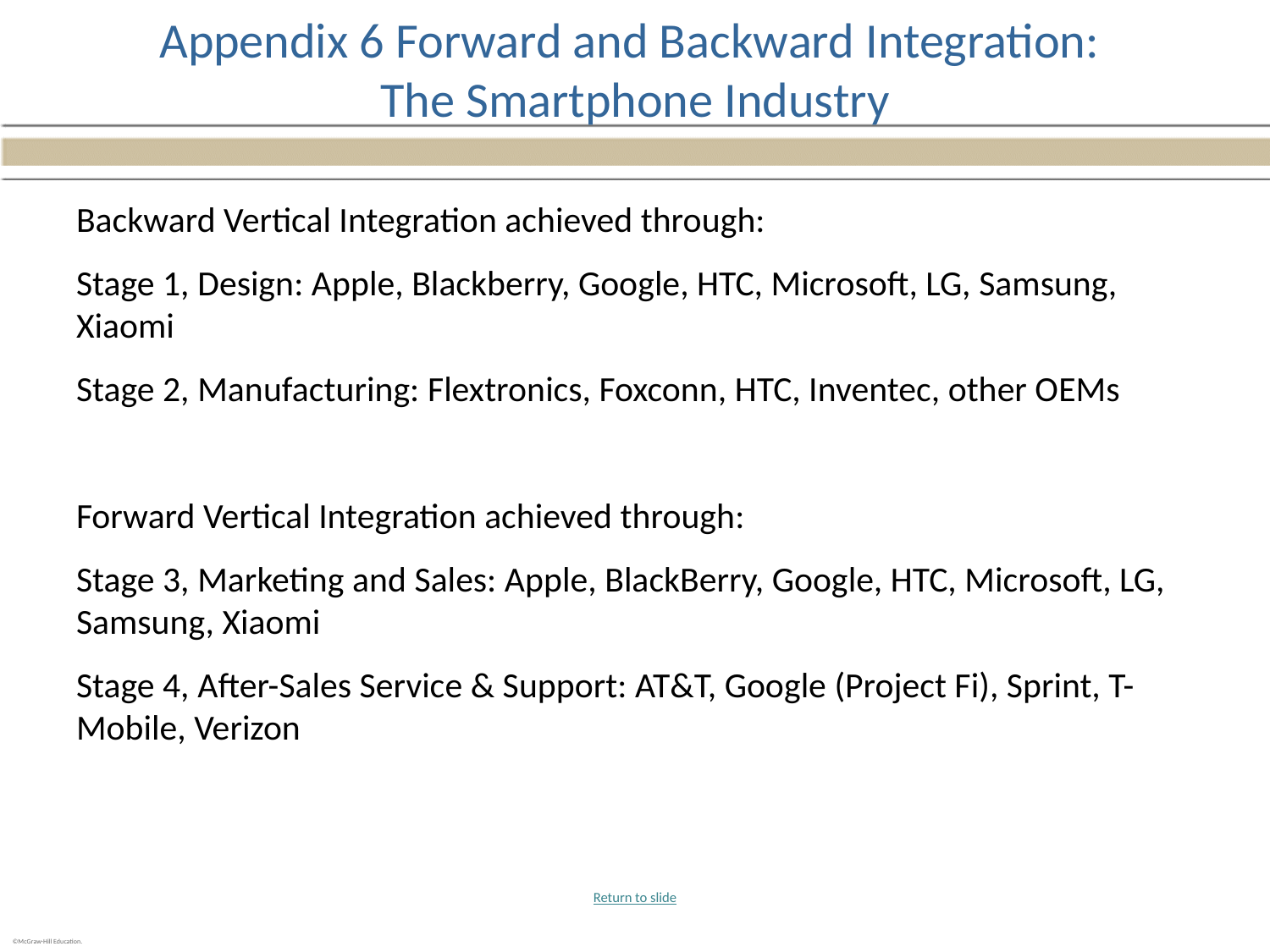

# Appendix 6 Forward and Backward Integration: The Smartphone Industry
Backward Vertical Integration achieved through:
Stage 1, Design: Apple, Blackberry, Google, HTC, Microsoft, LG, Samsung, Xiaomi
Stage 2, Manufacturing: Flextronics, Foxconn, HTC, Inventec, other OEMs

Forward Vertical Integration achieved through:
Stage 3, Marketing and Sales: Apple, BlackBerry, Google, HTC, Microsoft, LG, Samsung, Xiaomi
Stage 4, After-Sales Service & Support: AT&T, Google (Project Fi), Sprint, T-Mobile, Verizon
Return to slide